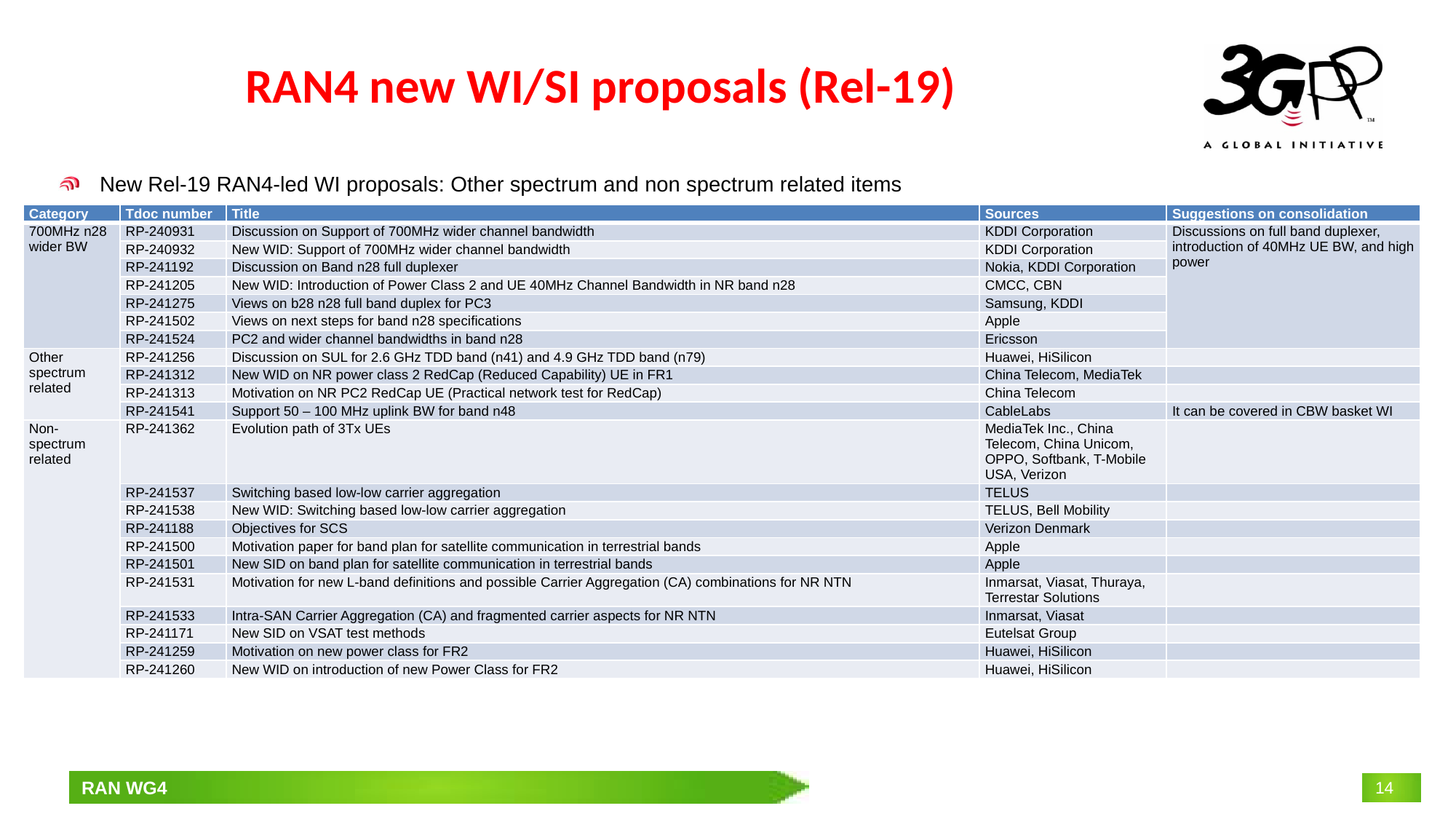

# RAN4 new WI/SI proposals (Rel-19)
New Rel-19 RAN4-led WI proposals: Other spectrum and non spectrum related items

| Category | Tdoc number | Title | Sources | Suggestions on consolidation |
| --- | --- | --- | --- | --- |
| 700MHz n28 wider BW | RP-240931 | Discussion on Support of 700MHz wider channel bandwidth | KDDI Corporation | Discussions on full band duplexer, introduction of 40MHz UE BW, and high power |
|  | RP-240932 | New WID: Support of 700MHz wider channel bandwidth | KDDI Corporation |  |
|  | RP-241192 | Discussion on Band n28 full duplexer | Nokia, KDDI Corporation |  |
|  | RP-241205 | New WID: Introduction of Power Class 2 and UE 40MHz Channel Bandwidth in NR band n28 | CMCC, CBN |  |
|  | RP-241275 | Views on b28 n28 full band duplex for PC3 | Samsung, KDDI |  |
|  | RP-241502 | Views on next steps for band n28 specifications | Apple |  |
|  | RP-241524 | PC2 and wider channel bandwidths in band n28 | Ericsson |  |
| Other spectrum related | RP-241256 | Discussion on SUL for 2.6 GHz TDD band (n41) and 4.9 GHz TDD band (n79) | Huawei, HiSilicon |  |
|  | RP-241312 | New WID on NR power class 2 RedCap (Reduced Capability) UE in FR1 | China Telecom, MediaTek |  |
|  | RP-241313 | Motivation on NR PC2 RedCap UE (Practical network test for RedCap) | China Telecom |  |
|  | RP-241541 | Support 50 – 100 MHz uplink BW for band n48 | CableLabs | It can be covered in CBW basket WI |
| Non-spectrum related | RP-241362 | Evolution path of 3Tx UEs | MediaTek Inc., China Telecom, China Unicom, OPPO, Softbank, T-Mobile USA, Verizon |  |
|  | RP-241537 | Switching based low-low carrier aggregation | TELUS |  |
|  | RP-241538 | New WID: Switching based low-low carrier aggregation | TELUS, Bell Mobility |  |
|  | RP-241188 | Objectives for SCS | Verizon Denmark |  |
|  | RP-241500 | Motivation paper for band plan for satellite communication in terrestrial bands | Apple |  |
|  | RP-241501 | New SID on band plan for satellite communication in terrestrial bands | Apple |  |
|  | RP-241531 | Motivation for new L-band definitions and possible Carrier Aggregation (CA) combinations for NR NTN | Inmarsat, Viasat, Thuraya, Terrestar Solutions |  |
|  | RP-241533 | Intra-SAN Carrier Aggregation (CA) and fragmented carrier aspects for NR NTN | Inmarsat, Viasat |  |
|  | RP-241171 | New SID on VSAT test methods | Eutelsat Group |  |
|  | RP-241259 | Motivation on new power class for FR2 | Huawei, HiSilicon |  |
|  | RP-241260 | New WID on introduction of new Power Class for FR2 | Huawei, HiSilicon |  |